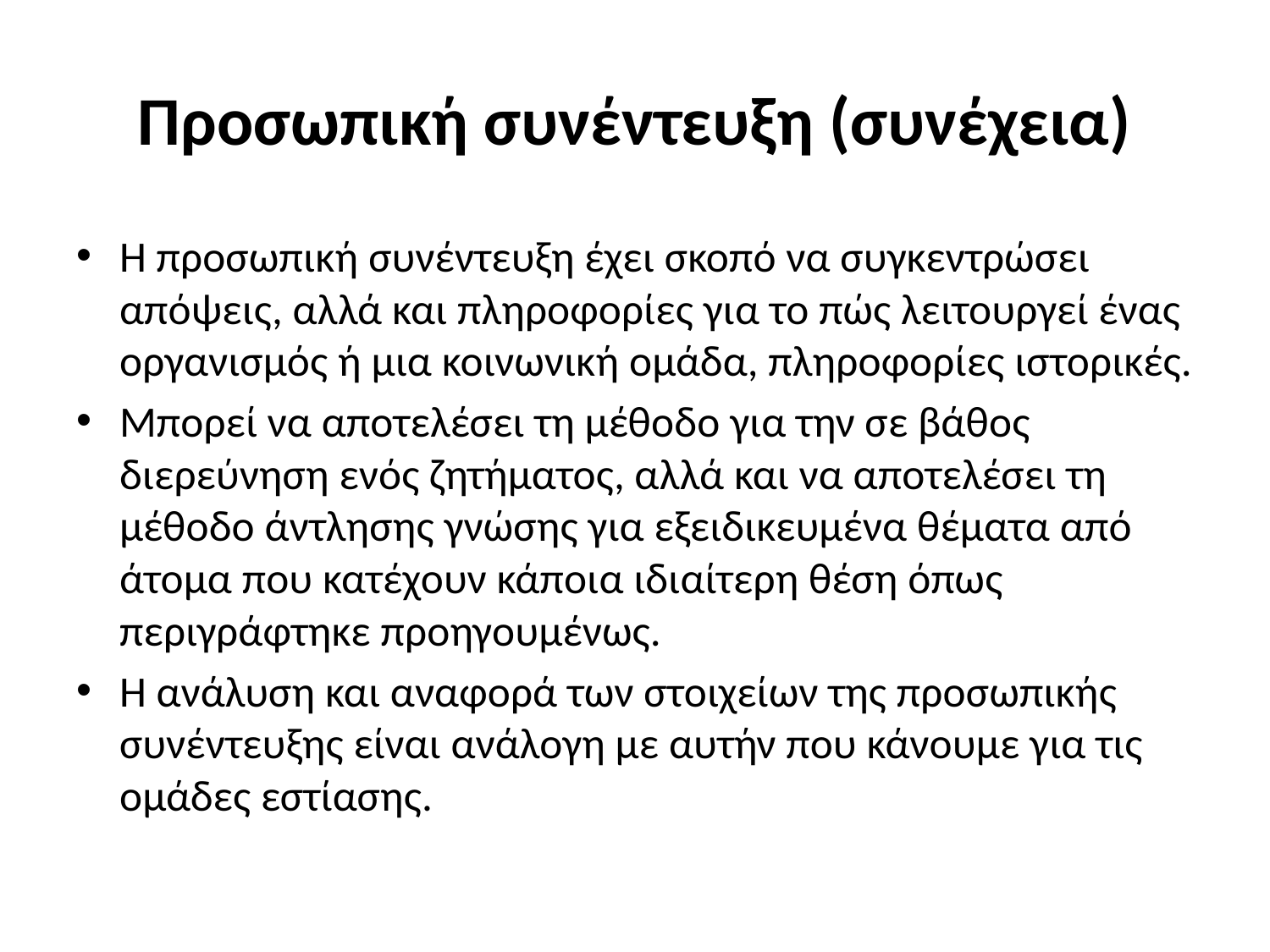

# Προσωπική συνέντευξη (συνέχεια)
Η προσωπική συνέντευξη έχει σκοπό να συγκεντρώσει απόψεις, αλλά και πληροφορίες για το πώς λειτουργεί ένας οργανισμός ή μια κοινωνική ομάδα, πληροφορίες ιστορικές.
Μπορεί να αποτελέσει τη μέθοδο για την σε βάθος διερεύνηση ενός ζητήματος, αλλά και να αποτελέσει τη μέθοδο άντλησης γνώσης για εξειδικευμένα θέματα από άτομα που κατέχουν κάποια ιδιαίτερη θέση όπως περιγράφτηκε προηγουμένως.
Η ανάλυση και αναφορά των στοιχείων της προσωπικής συνέντευξης είναι ανάλογη με αυτήν που κάνουμε για τις ομάδες εστίασης.